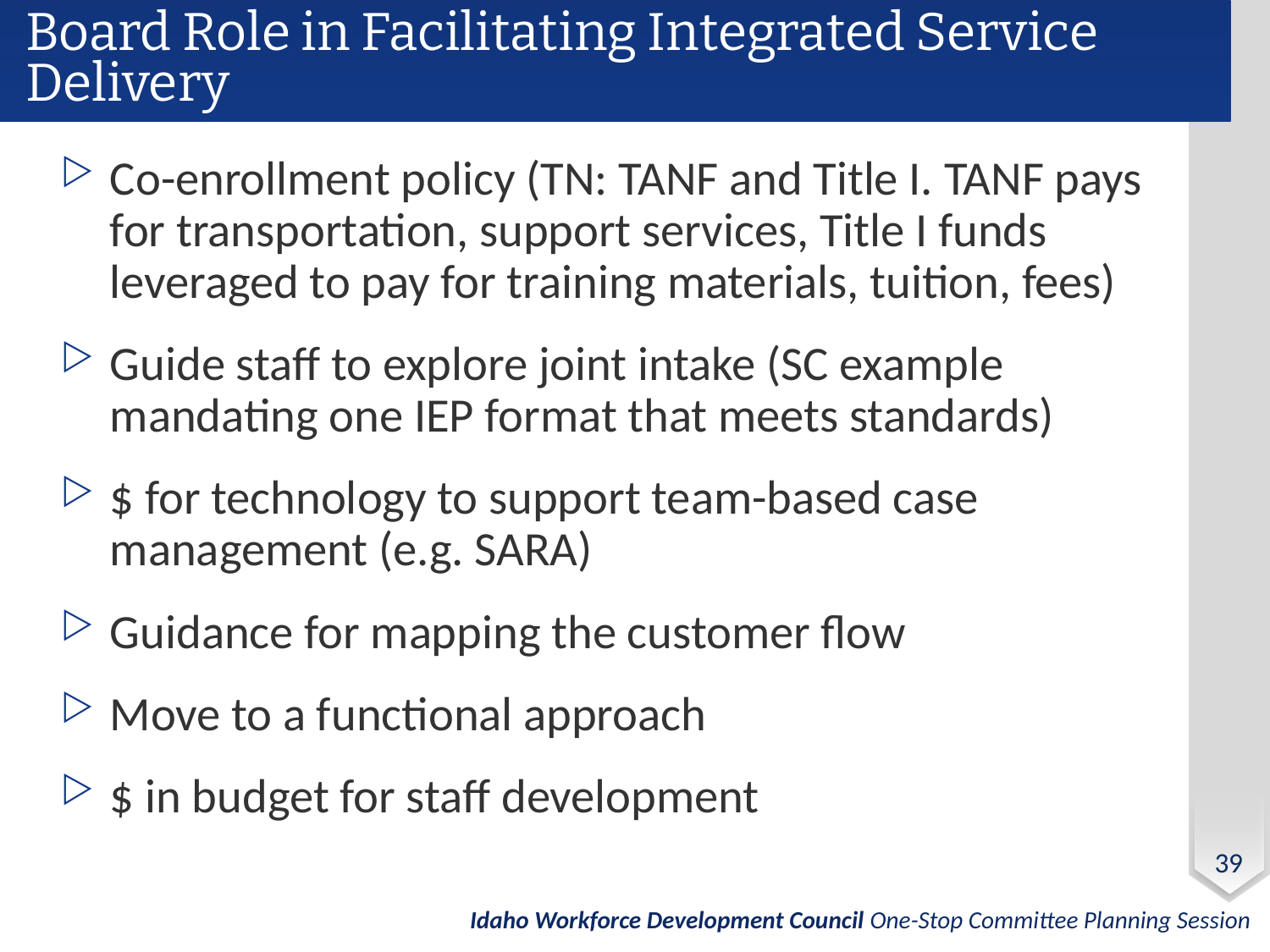

# Board Role in Facilitating Integrated Service Delivery
Co-enrollment policy (TN: TANF and Title I. TANF pays for transportation, support services, Title I funds leveraged to pay for training materials, tuition, fees)
Guide staff to explore joint intake (SC example mandating one IEP format that meets standards)
$ for technology to support team-based case management (e.g. SARA)
Guidance for mapping the customer flow
Move to a functional approach
$ in budget for staff development

39